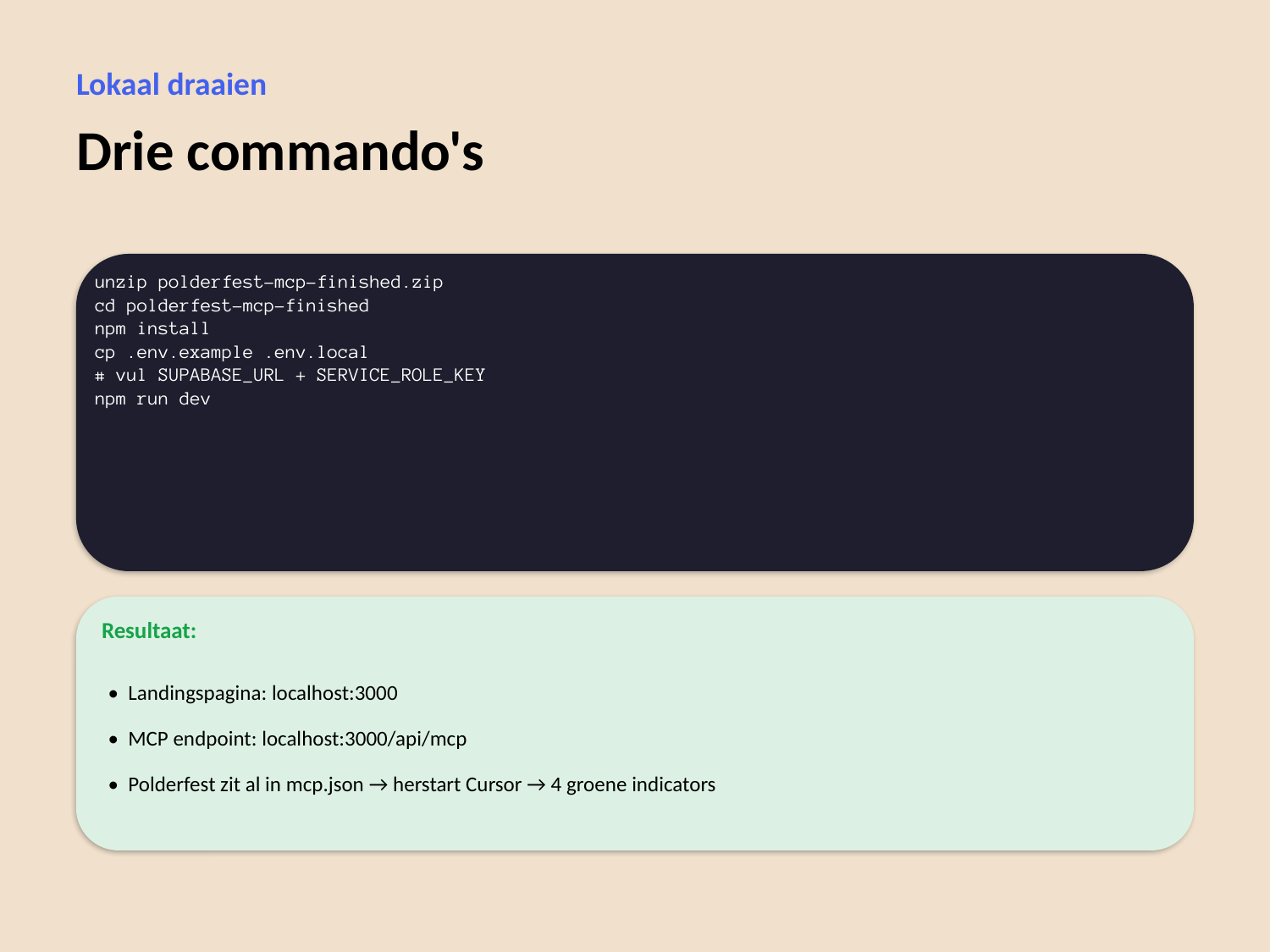

Lokaal draaien
Drie commando's

unzip polderfest-mcp-finished.zip
cd polderfest-mcp-finished
npm install
cp .env.example .env.local
# vul SUPABASE_URL + SERVICE_ROLE_KEY
npm run dev

Resultaat:
•  Landingspagina: localhost:3000
•  MCP endpoint: localhost:3000/api/mcp
•  Polderfest zit al in mcp.json → herstart Cursor → 4 groene indicators